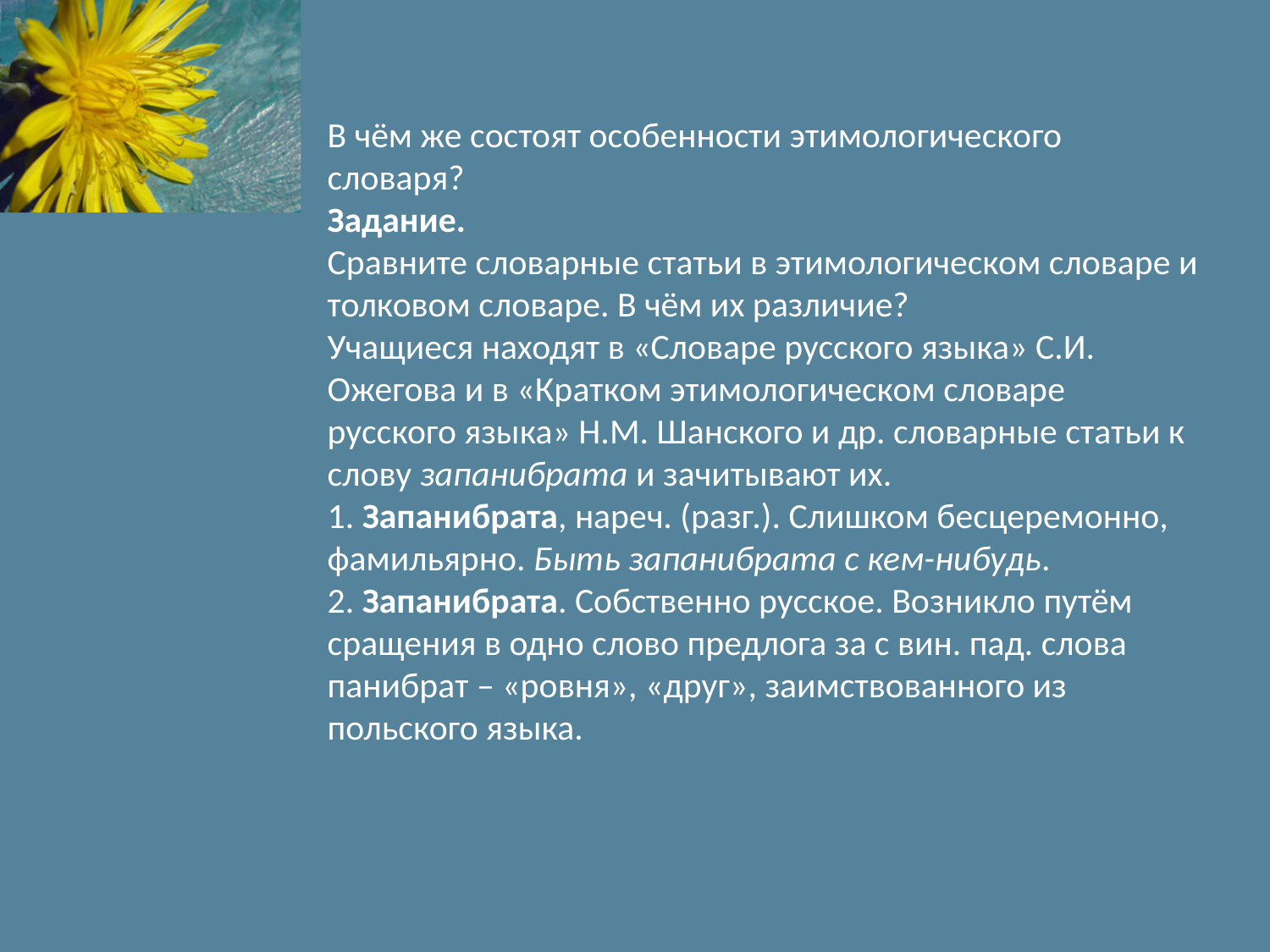

В чём же состоят особенности этимологического словаря?
Задание.
Сравните словарные статьи в этимологическом словаре и толковом словаре. В чём их различие?
Учащиеся находят в «Словаре русского языка» С.И. Ожегова и в «Кратком этимологическом словаре русского языка» Н.М. Шанского и др. словарные статьи к слову запанибрата и зачитывают их.
1. Запанибрата, нареч. (разг.). Слишком бесцеремонно, фамильярно. Быть запанибрата с кем-нибудь.
2. Запанибрата. Собственно русское. Возникло путём сращения в одно слово предлога за с вин. пад. слова панибрат – «ровня», «друг», заимствованного из польского языка.